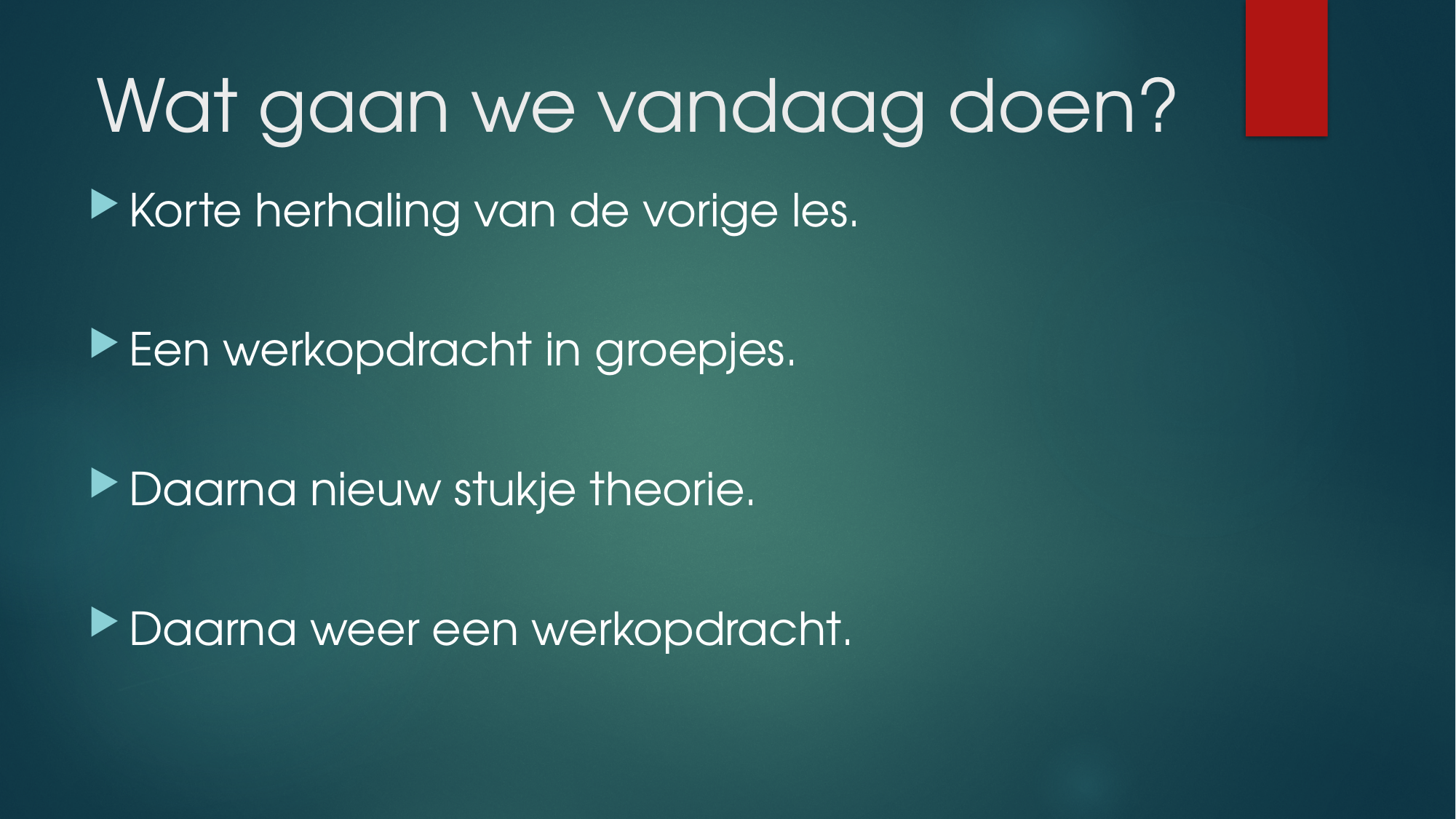

# Wat gaan we vandaag doen?
Korte herhaling van de vorige les.

Een werkopdracht in groepjes.

Daarna nieuw stukje theorie.

Daarna weer een werkopdracht.